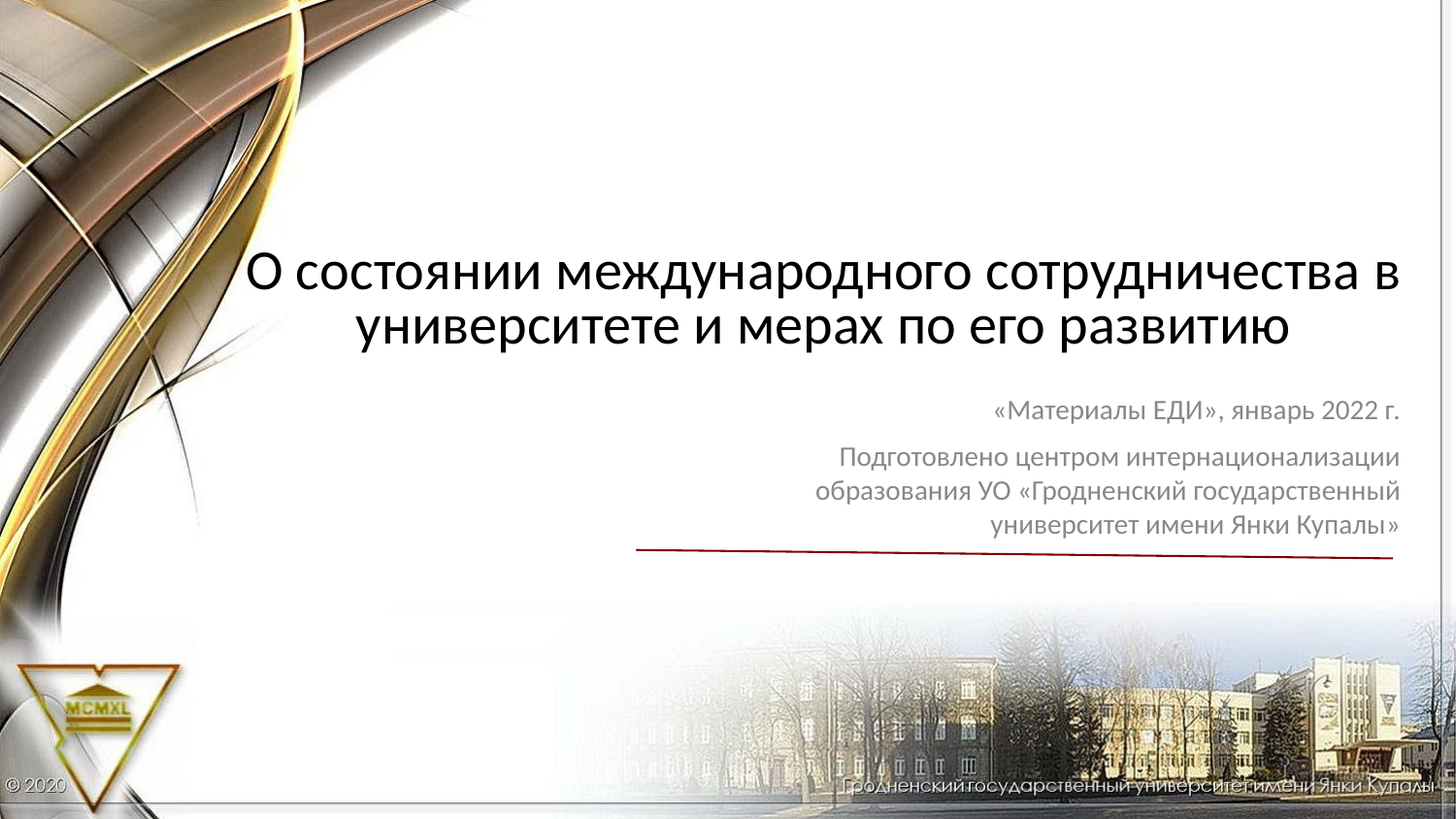

# О состоянии международного сотрудничества в университете и мерах по его развитию
«Материалы ЕДИ», январь 2022 г.
Подготовлено центром интернационализации образования УО «Гродненский государственный университет имени Янки Купалы»